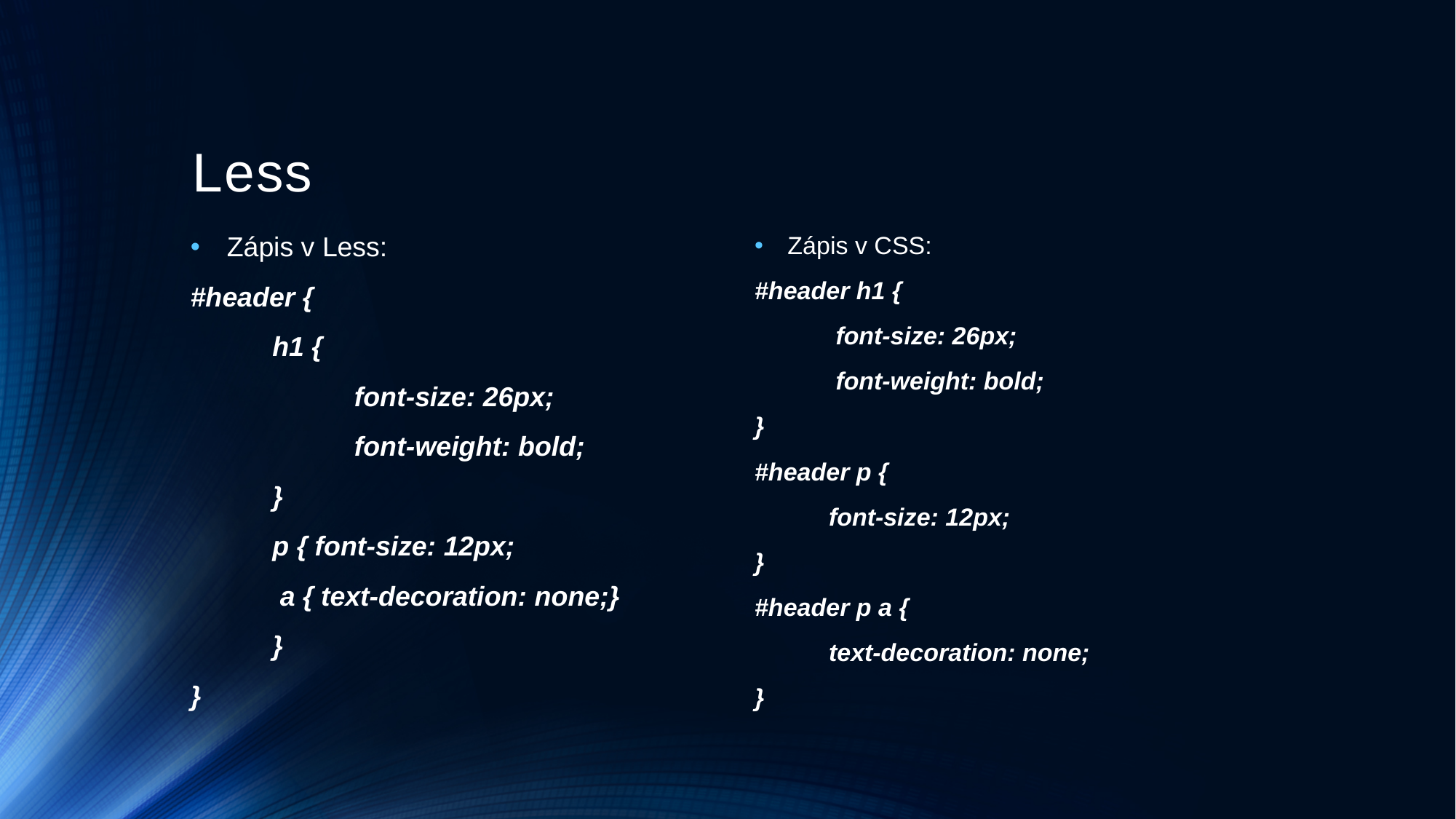

# Less
Zápis v Less:
#header {
  	h1 {
    		font-size: 26px;
    		font-weight: bold;
  	}
  	p { font-size: 12px;
   	 a { text-decoration: none;}
	}
}
Zápis v CSS:
#header h1 {
 	 font-size: 26px;
 	 font-weight: bold;
}
#header p {
  	font-size: 12px;
}
#header p a {
  	text-decoration: none;
}